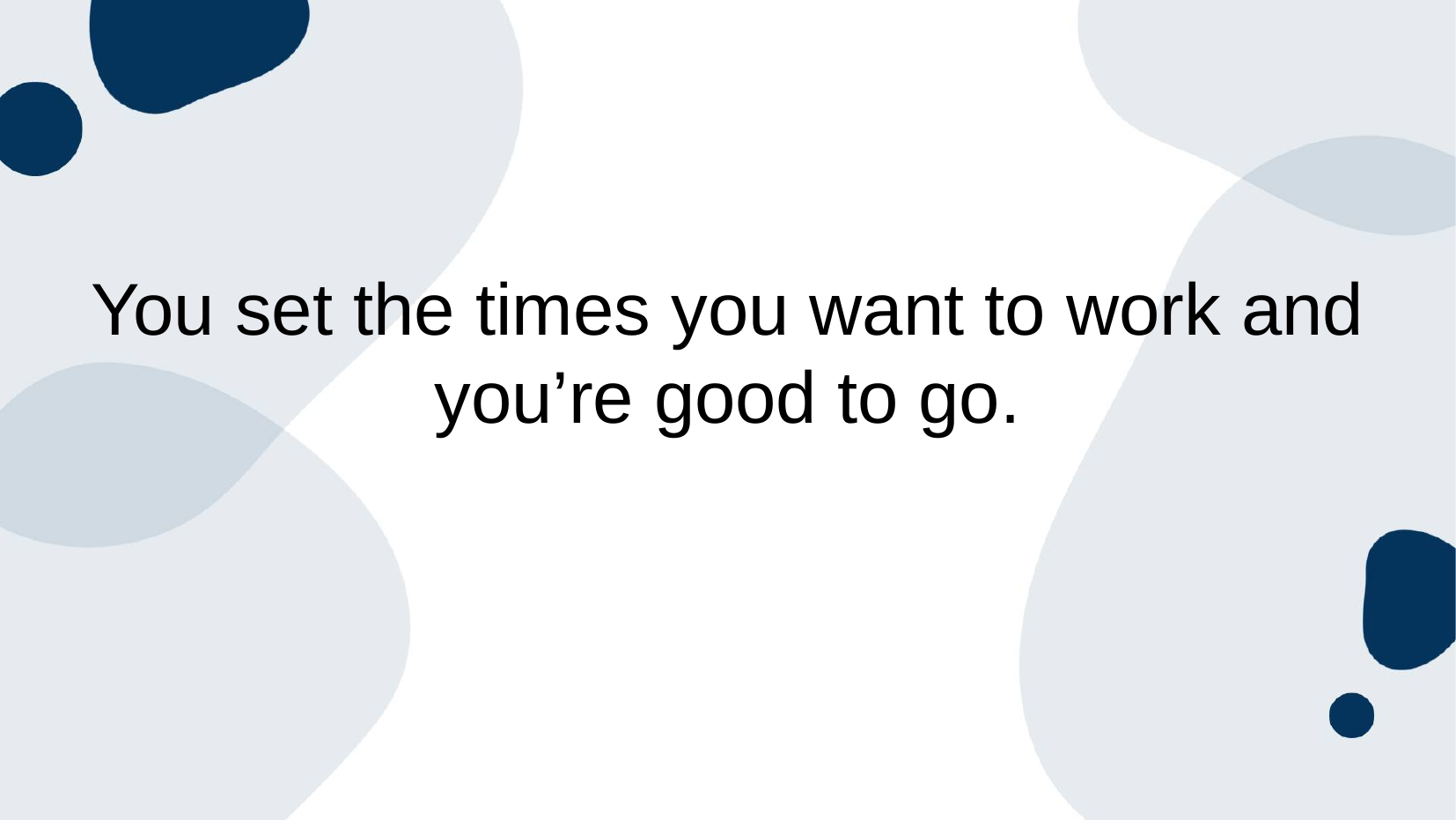

# You set the times you want to work and you’re good to go.